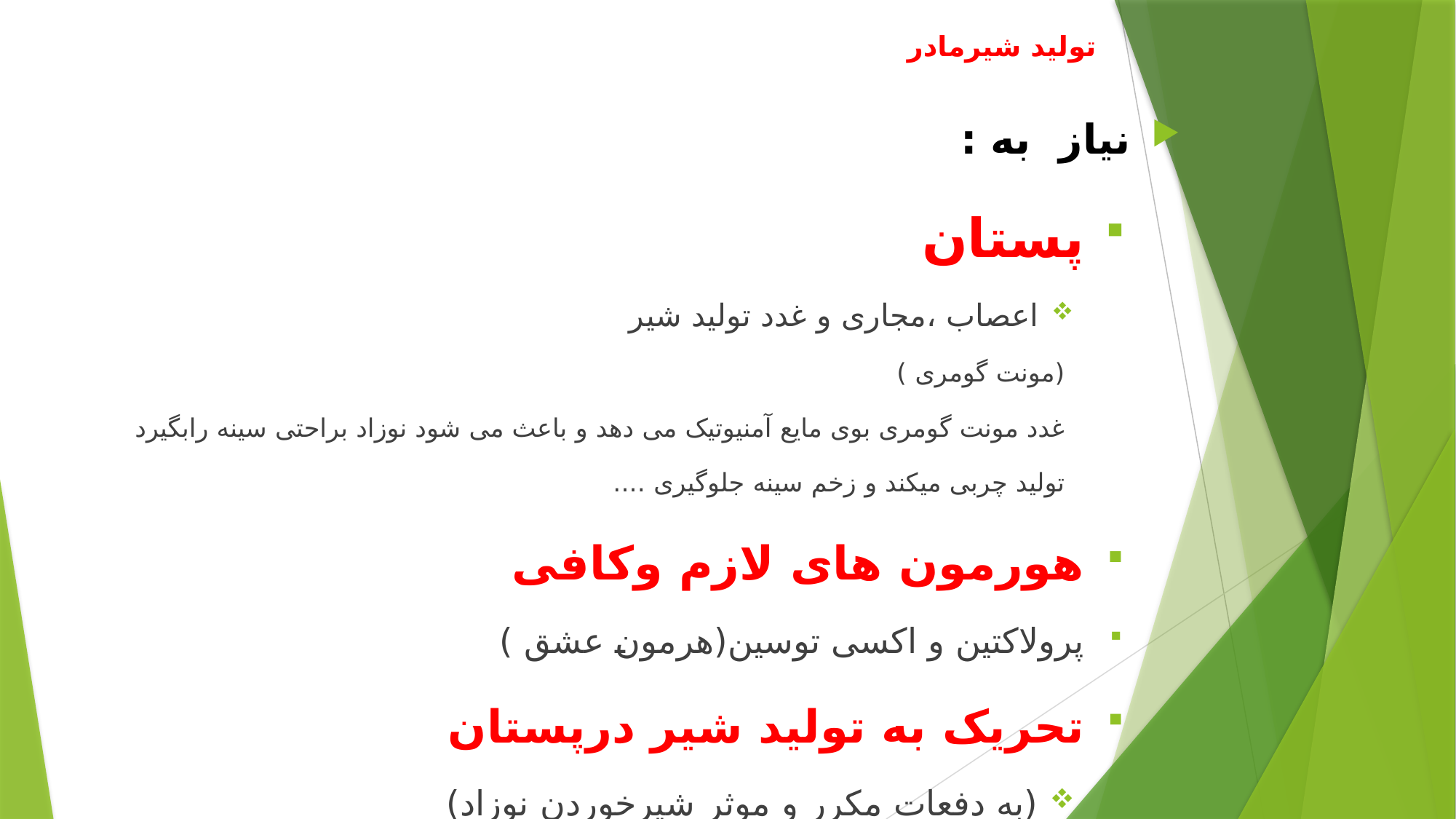

# تولید شیرمادر
نیاز  به :
پستان
اعصاب ،مجاری و غدد تولید شیر
(مونت گومری )
غدد مونت گومری بوی مایع آمنیوتیک می دهد و باعث می شود نوزاد براحتی سینه رابگیرد
تولید چربی میکند و زخم سینه جلوگیری ....
هورمون های لازم وکافی
پرولاکتین و اکسی توسین(هرمون عشق )
تحریک به تولید شیر درپستان
(به دفعات مکرر و موثر شیرخوردن نوزاد)